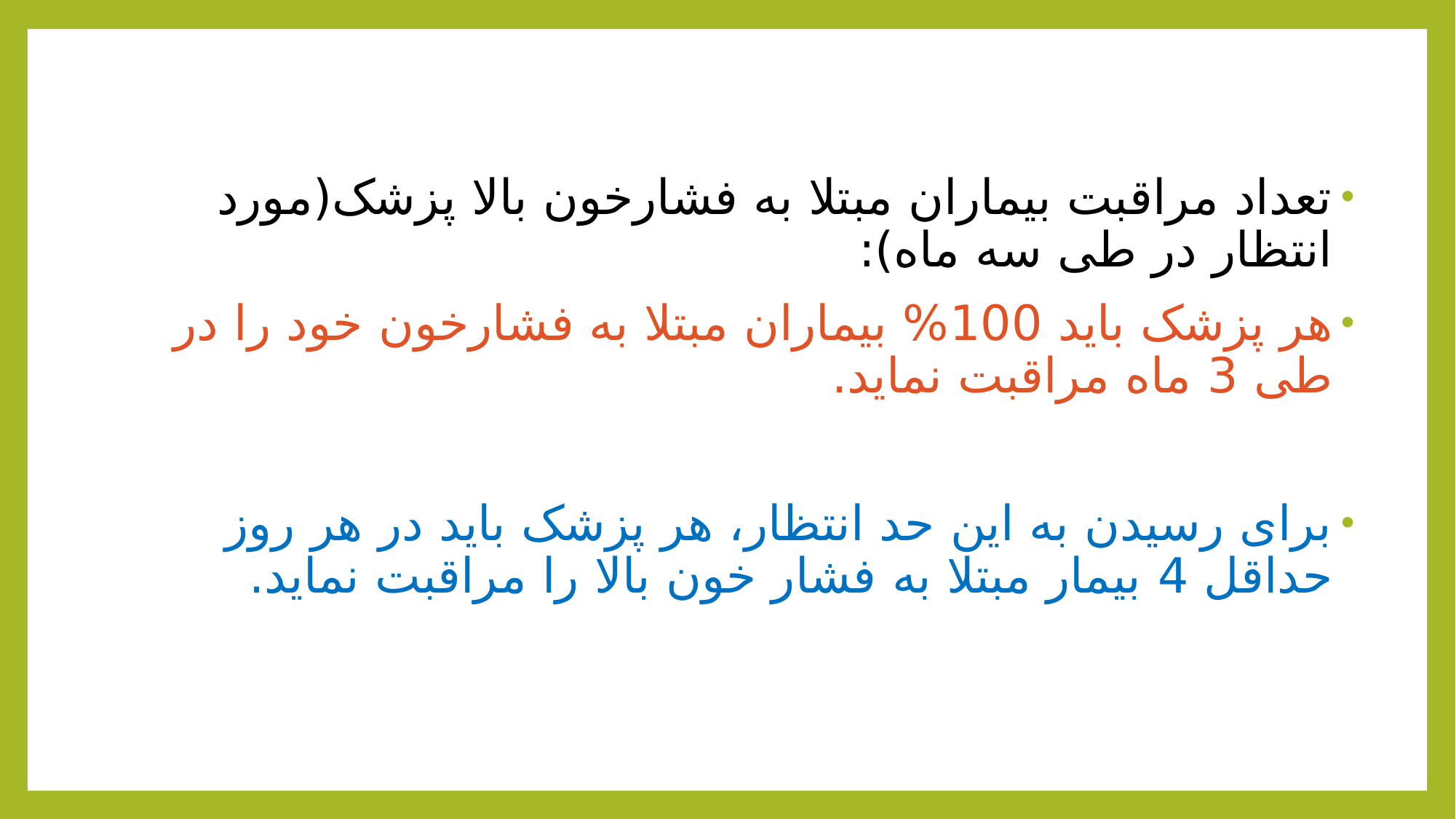

تعداد مراقبت بیماران مبتلا به فشارخون بالا پزشک(مورد انتظار در طی سه ماه):
هر پزشک باید 100% بیماران مبتلا به فشارخون خود را در طی 3 ماه مراقبت نماید.

برای رسیدن به این حد انتظار، هر پزشک باید در هر روز حداقل 4 بیمار مبتلا به فشار خون بالا را مراقبت نماید.